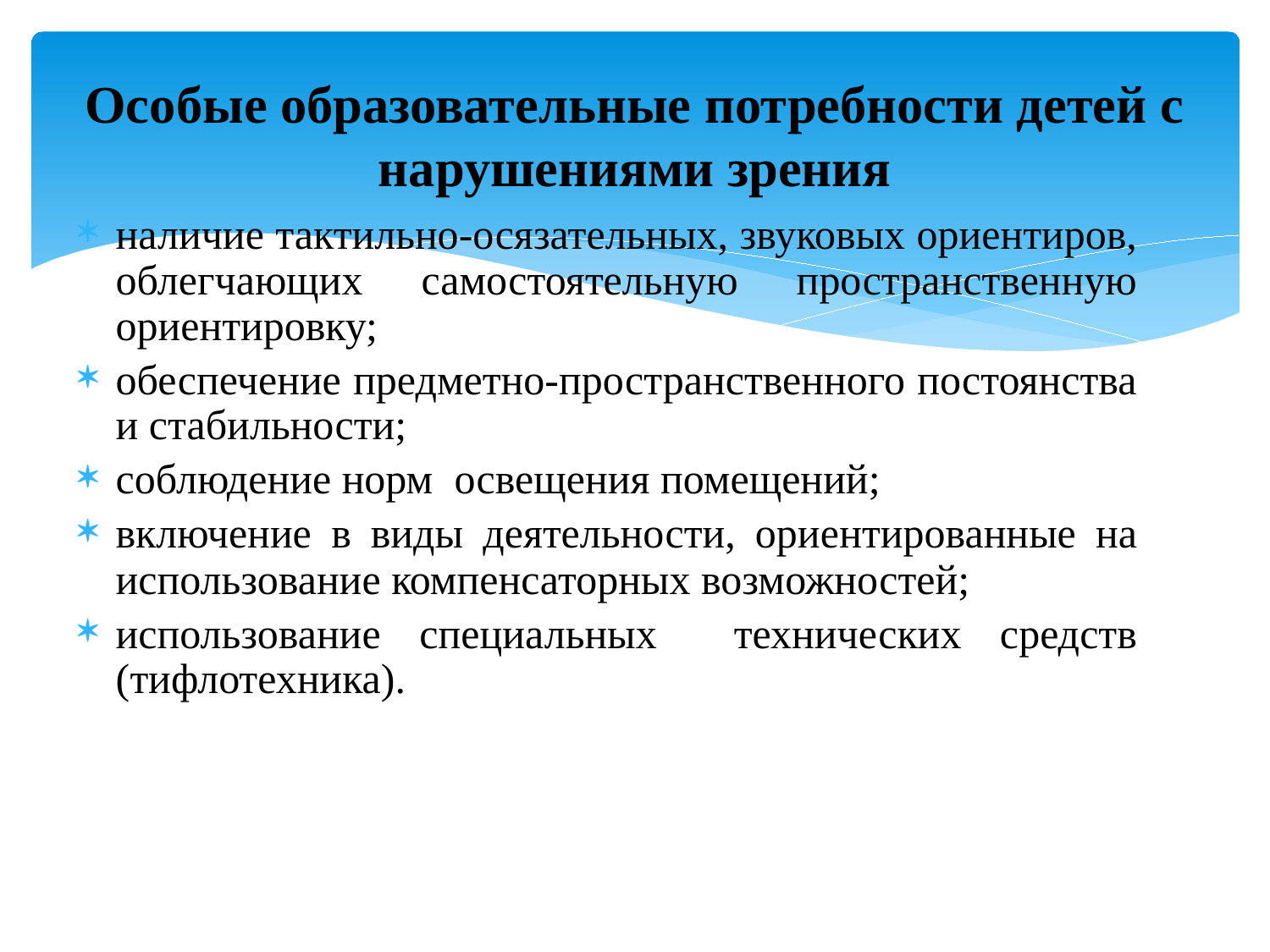

# Особые образовательные потребности детей с нарушениями зрения
наличие тактильно-осязательных, звуковых ориентиров, облегчающих самостоятельную пространственную ориентировку;
обеспечение предметно-пространственного постоянства и стабильности;
соблюдение норм  освещения помещений;
включение в виды деятельности, ориентированные на использование компенсаторных возможностей;
использование специальных  технических средств (тифлотехника).